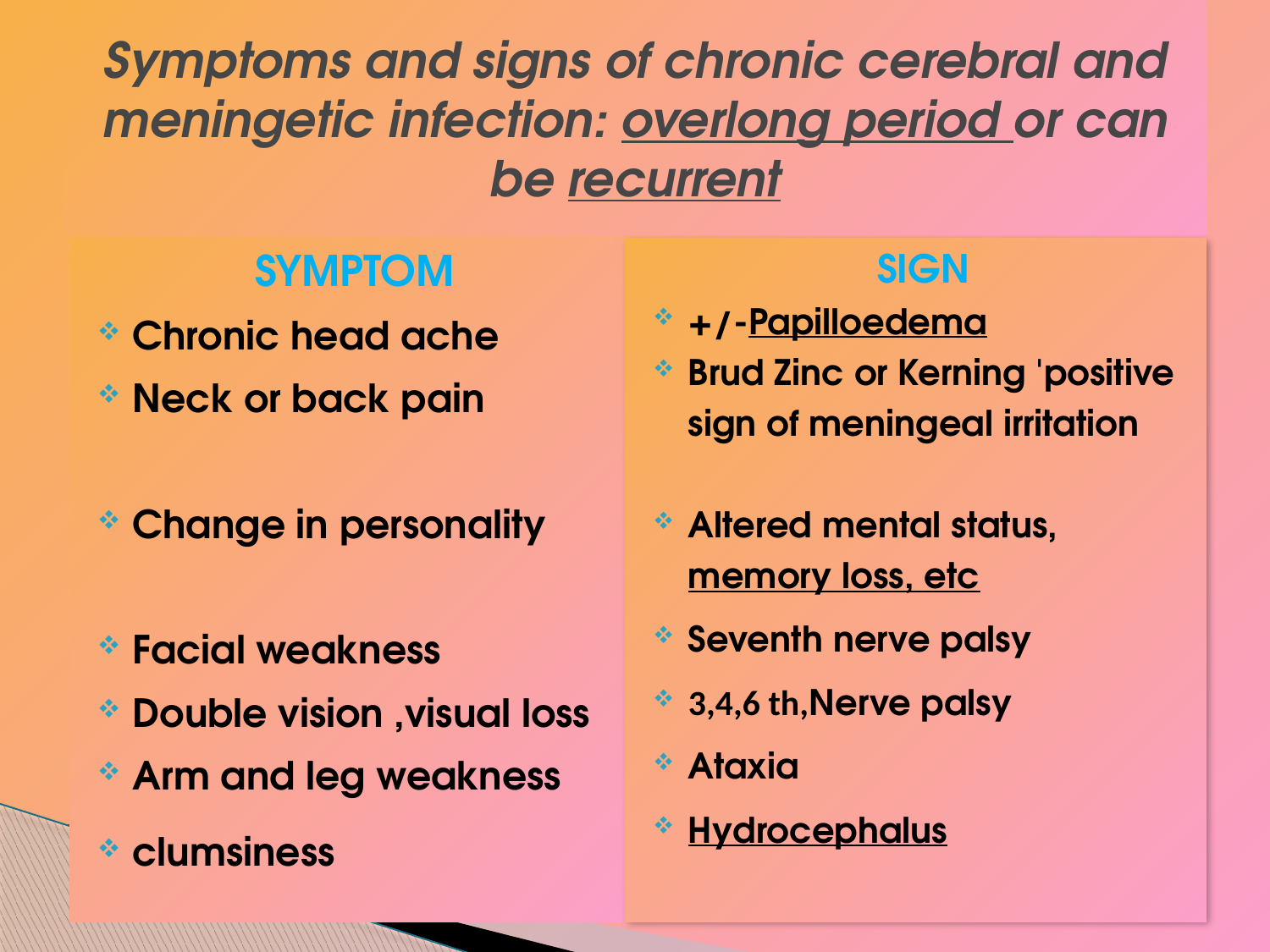

# Symptoms and signs of chronic cerebral and meningetic infection: overlong period or can be recurrent
SYMPTOM
Chronic head ache
Neck or back pain

Change in personality

Facial weakness
Double vision ,visual loss
Arm and leg weakness
clumsiness
SIGN
+/-Papilloedema
Brud Zinc or Kerning 'positive sign of meningeal irritation

Altered mental status, memory loss, etc
Seventh nerve palsy
3,4,6 th,Nerve palsy
Ataxia
Hydrocephalus